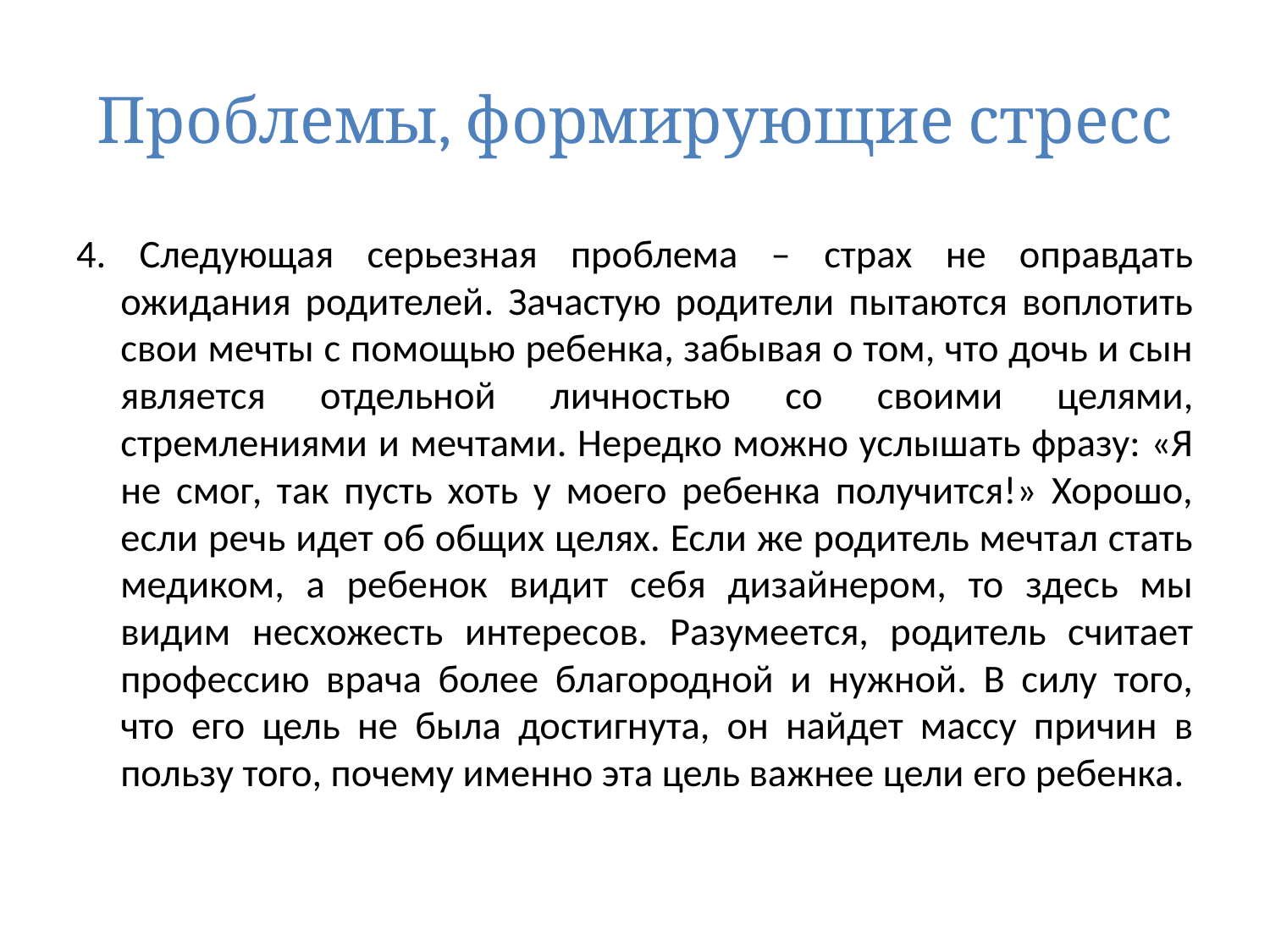

# Проблемы, формирующие стресс
4. Следующая серьезная проблема – страх не оправдать ожидания родителей. Зачастую родители пытаются воплотить свои мечты с помощью ребенка, забывая о том, что дочь и сын является отдельной личностью со своими целями, стремлениями и мечтами. Нередко можно услышать фразу: «Я не смог, так пусть хоть у моего ребенка получится!» Хорошо, если речь идет об общих целях. Если же родитель мечтал стать медиком, а ребенок видит себя дизайнером, то здесь мы видим несхожесть интересов. Разумеется, родитель считает профессию врача более благородной и нужной. В силу того, что его цель не была достигнута, он найдет массу причин в пользу того, почему именно эта цель важнее цели его ребенка.